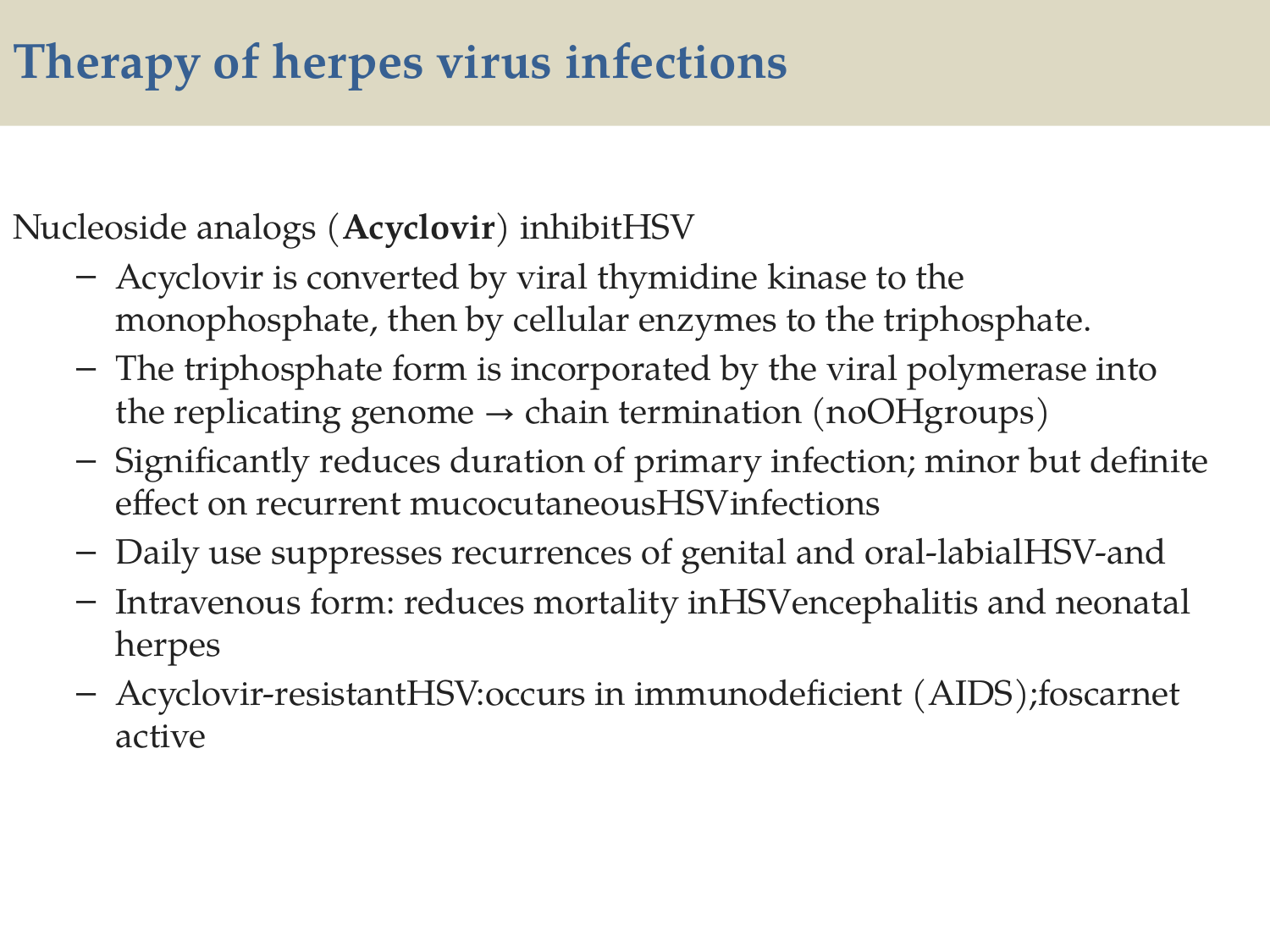

# Therapy of herpes virus infections
Nucleoside analogs (Acyclovir) inhibitHSV
Acyclovir is converted by viral thymidine kinase to the monophosphate, then by cellular enzymes to the triphosphate.
The triphosphate form is incorporated by the viral polymerase into the replicating genome → chain termination (noOHgroups)
Significantly reduces duration of primary infection; minor but definite effect on recurrent mucocutaneousHSVinfections
Daily use suppresses recurrences of genital and oral-labialHSV-and
Intravenous form: reduces mortality inHSVencephalitis and neonatal herpes
Acyclovir-resistantHSV:occurs in immunodeficient (AIDS);foscarnet active